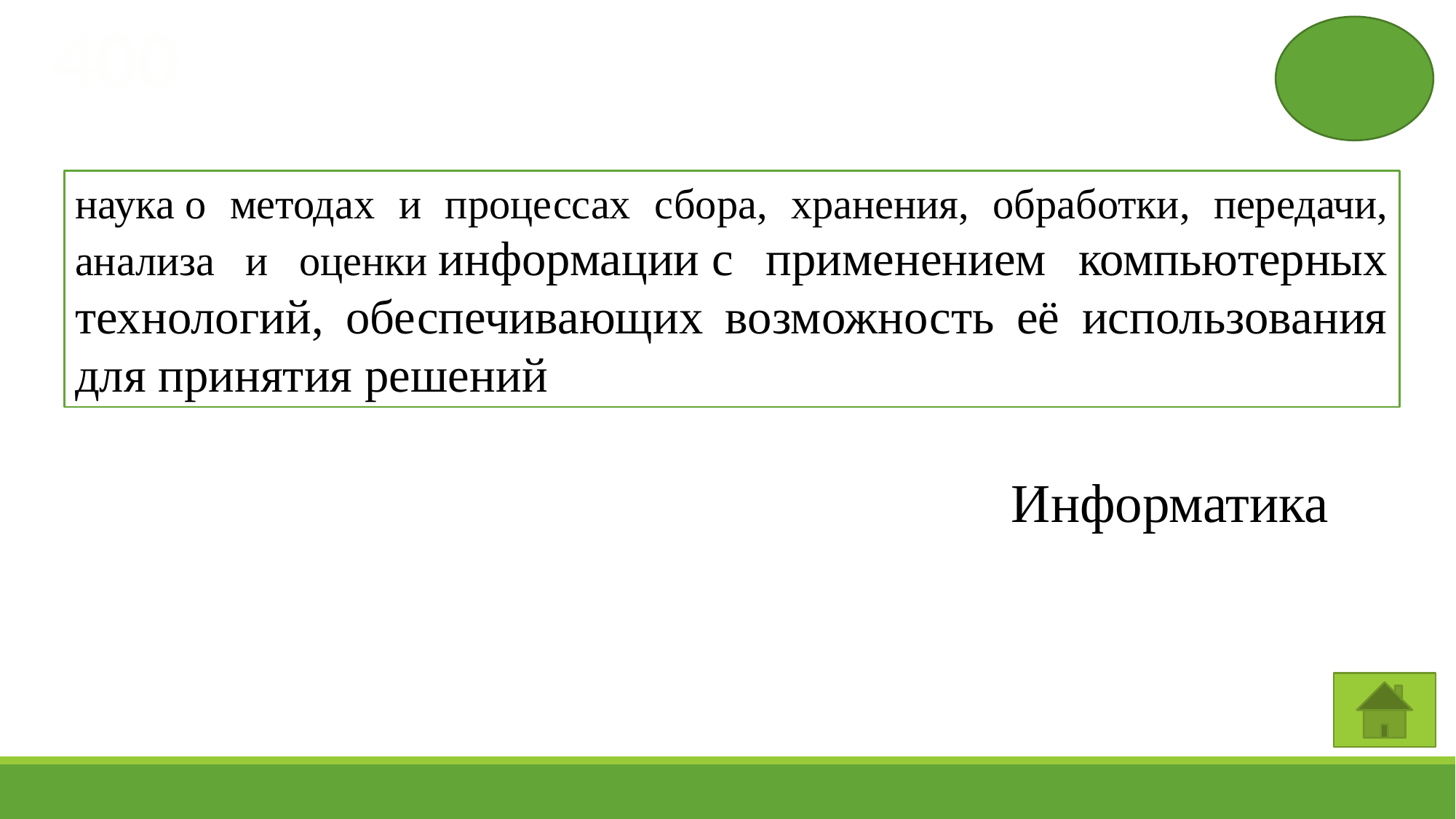

400

наука о методах и процессах сбора, хранения, обработки, передачи, анализа и оценки информации с применением компьютерных технологий, обеспечивающих возможность её использования для принятия решений
Информатика